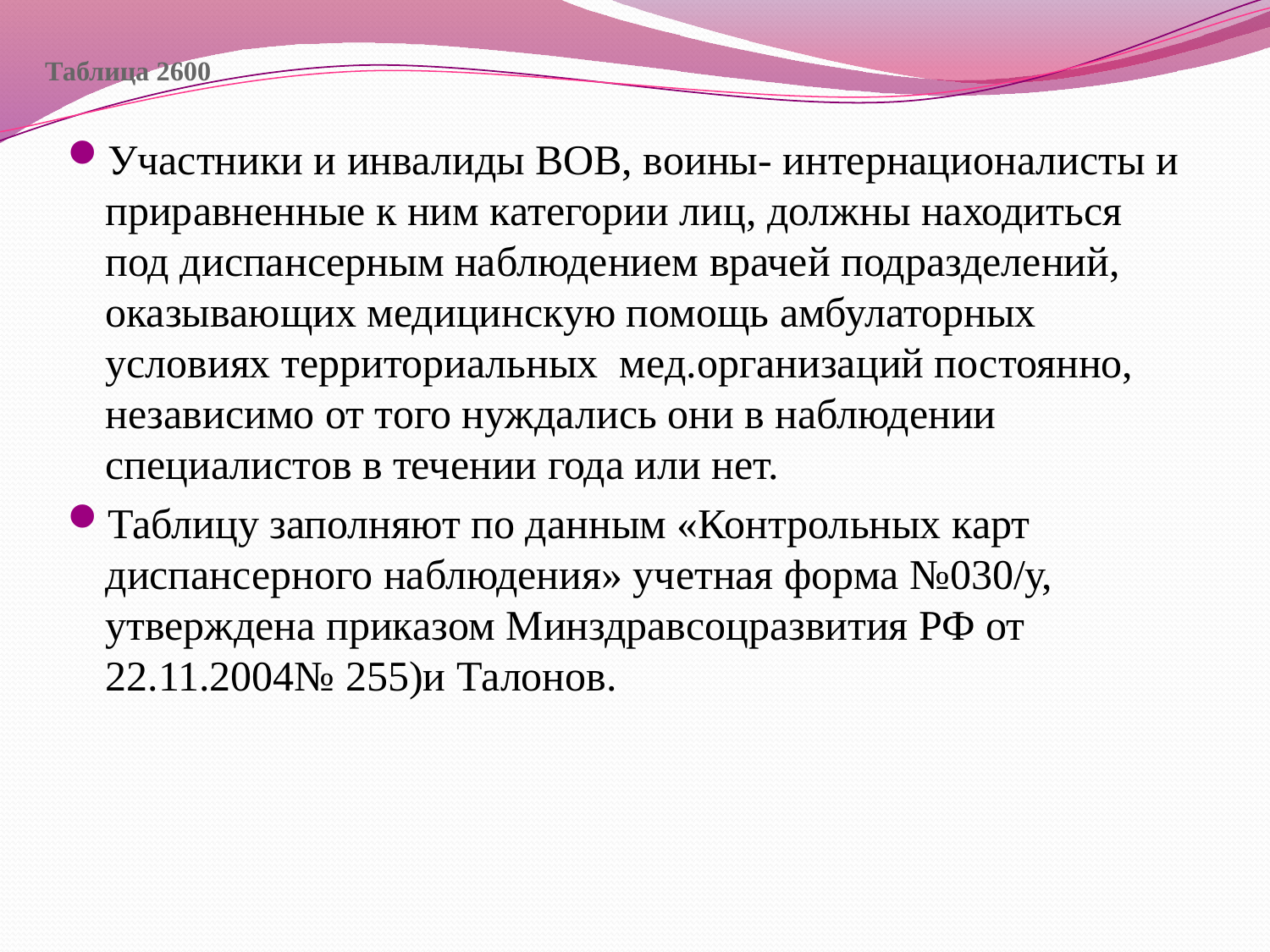

# Таблица 2600
Участники и инвалиды ВОВ, воины- интернационалисты и приравненные к ним категории лиц, должны находиться под диспансерным наблюдением врачей подразделений, оказывающих медицинскую помощь амбулаторных условиях территориальных  мед.организаций постоянно, независимо от того нуждались они в наблюдении специалистов в течении года или нет.
Таблицу заполняют по данным «Контрольных карт диспансерного наблюдения» учетная форма №030/у, утверждена приказом Минздравсоцразвития РФ от 22.11.2004№ 255)и Талонов.